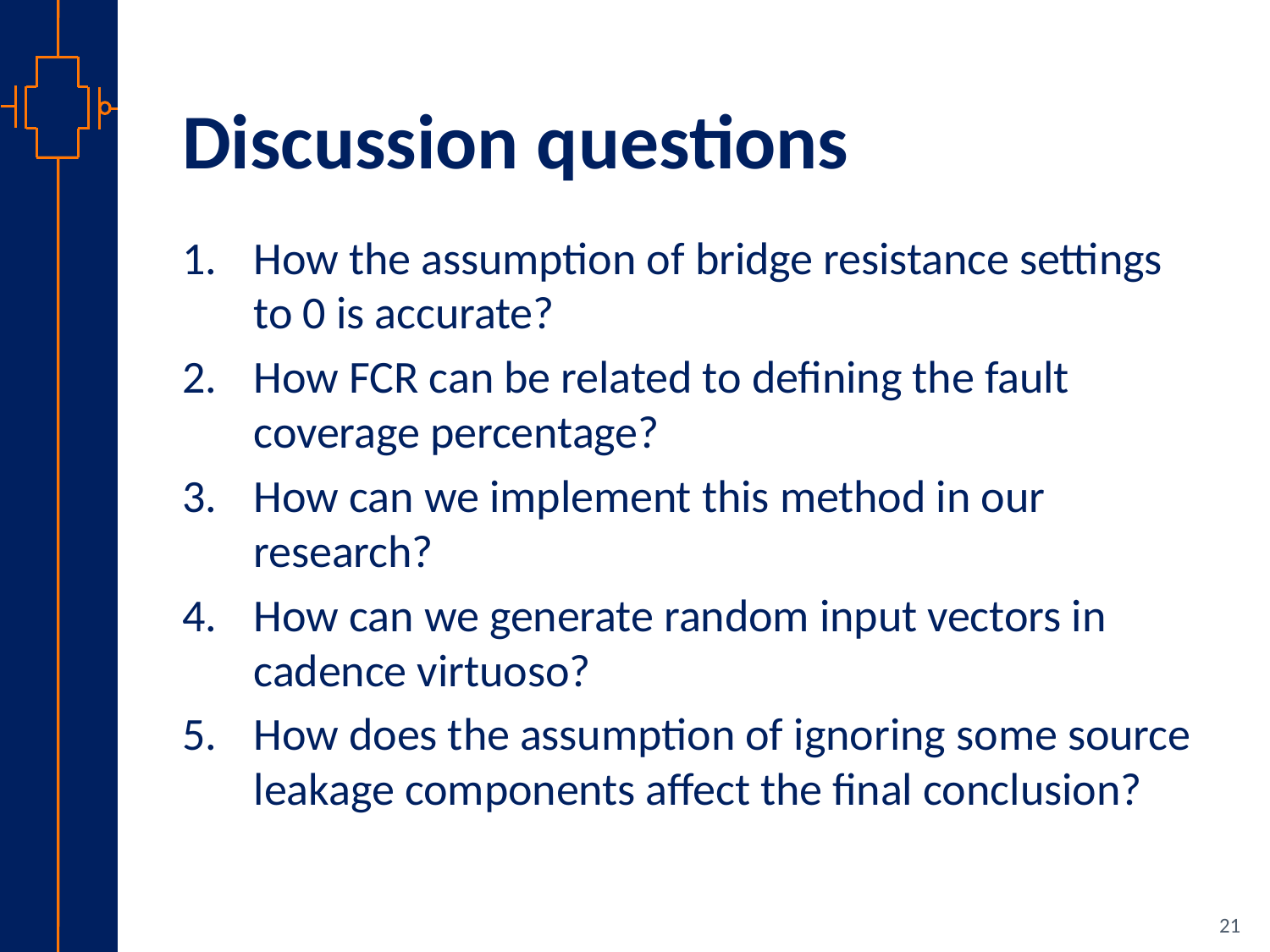

# Discussion questions
How the assumption of bridge resistance settings to 0 is accurate?
How FCR can be related to defining the fault coverage percentage?
How can we implement this method in our research?
How can we generate random input vectors in cadence virtuoso?
How does the assumption of ignoring some source leakage components affect the final conclusion?

21